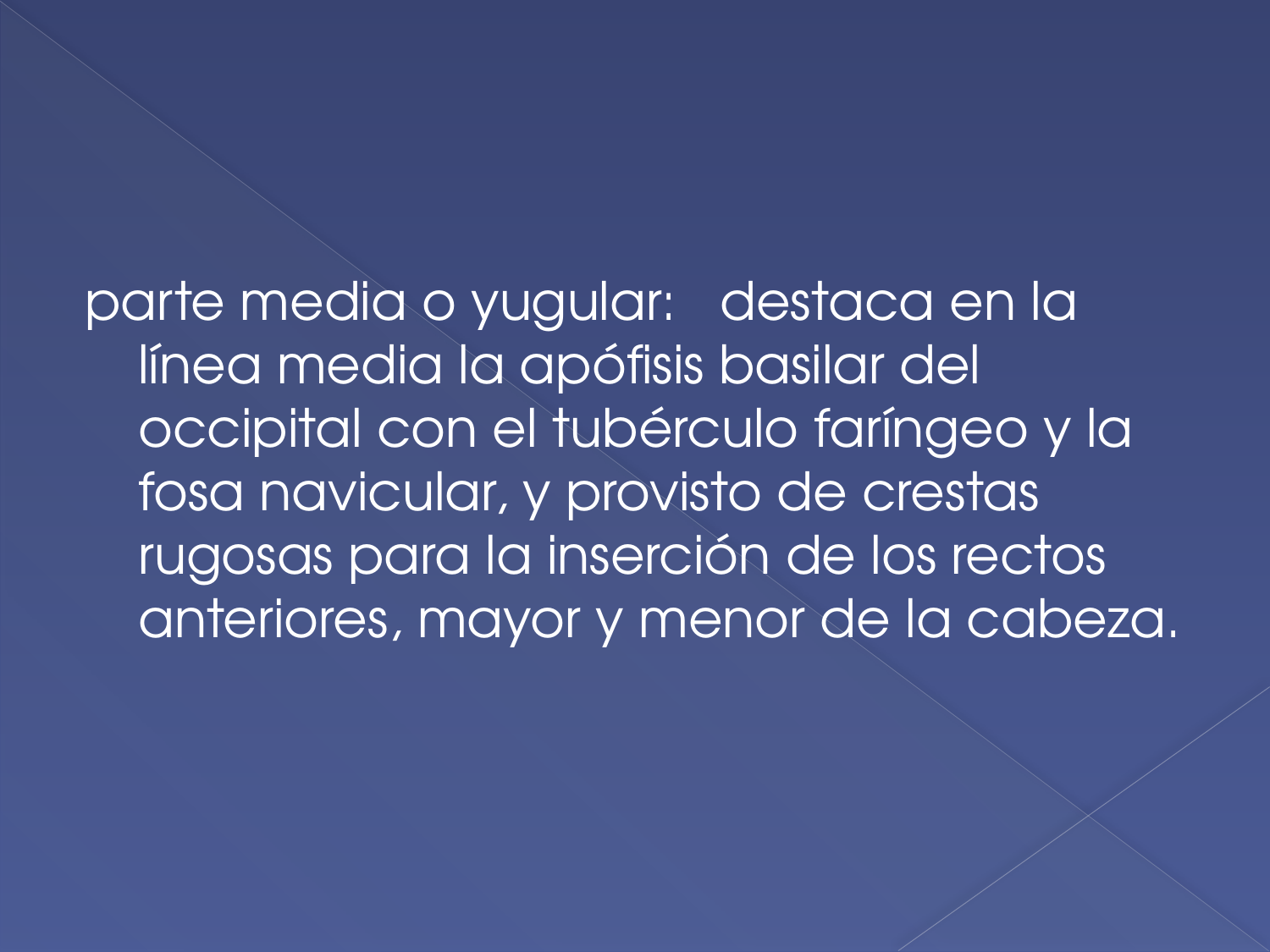

#
parte media o yugular:   destaca en la línea media la apófisis basilar del occipital con el tubérculo faríngeo y la fosa navicular, y provisto de crestas rugosas para la inserción de los rectos anteriores, mayor y menor de la cabeza.